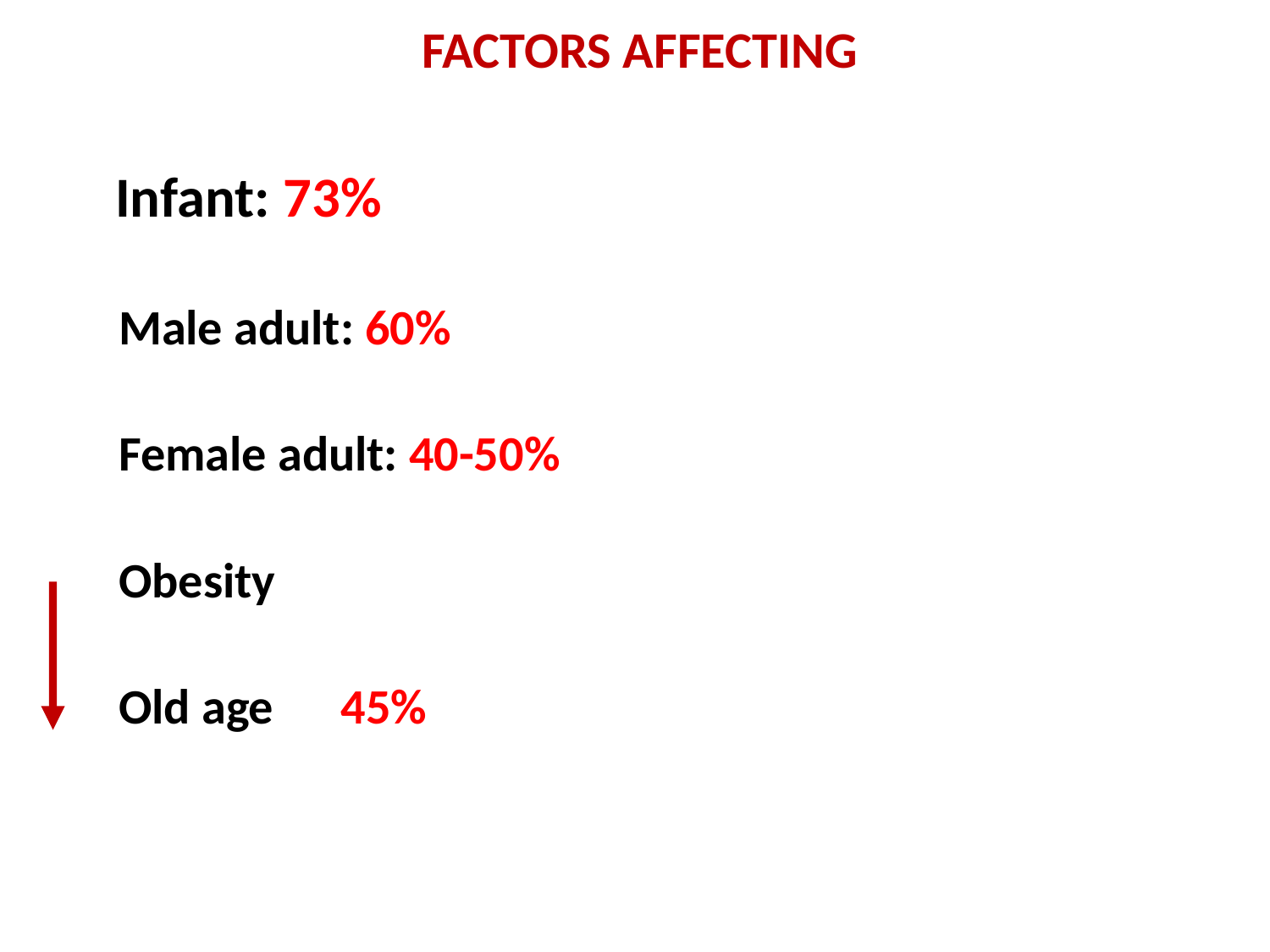

# FACTORS AFFECTING
	 Infant: 73%

Male adult: 60%

Female adult: 40-50%

Obesity

Old age      45%